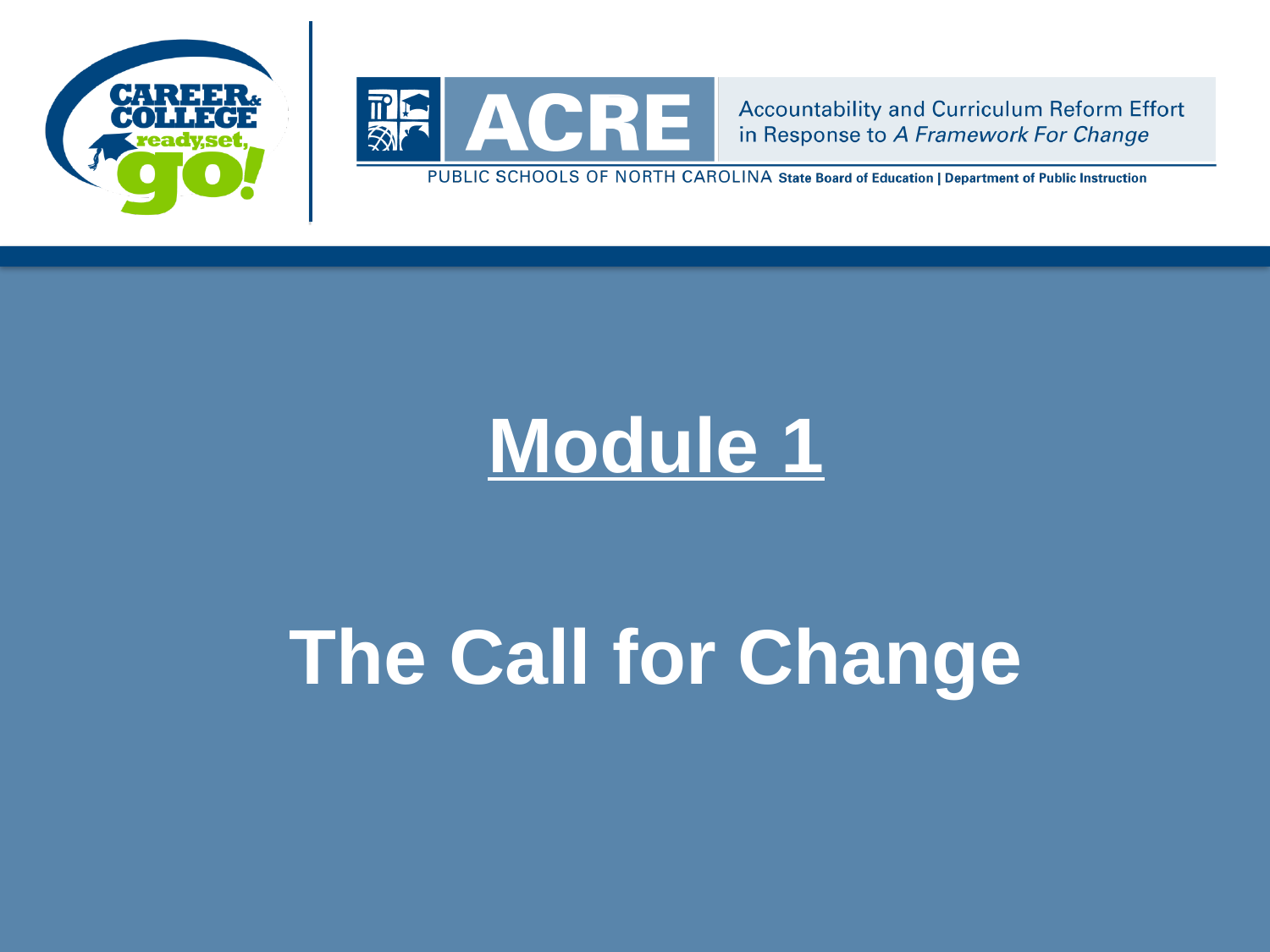

# Module 1 The Call for Change